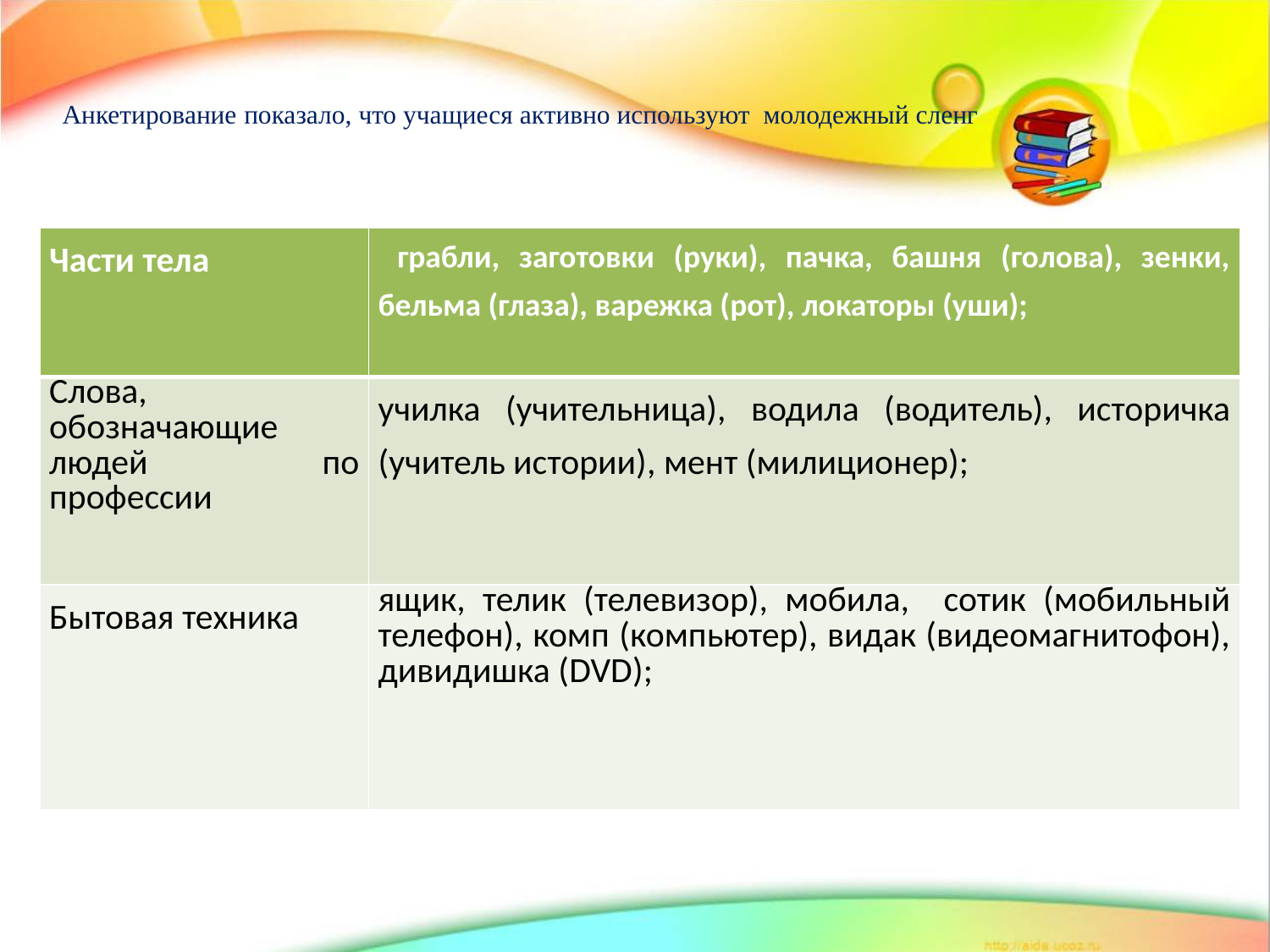

# Анкетирование показало, что учащиеся активно используют  молодежный сленг
| Части тела | грабли, заготовки (руки), пачка, башня (голова), зенки, бельма (глаза), варежка (рот), локаторы (уши); |
| --- | --- |
| Слова, обозначающие людей по профессии | училка (учительница), водила (водитель), историчка (учитель истории), мент (милиционер); |
| Бытовая техника | ящик, телик (телевизор), мобила, сотик (мобильный телефон), комп (компьютер), видак (видеомагнитофон), дивидишка (DVD); |